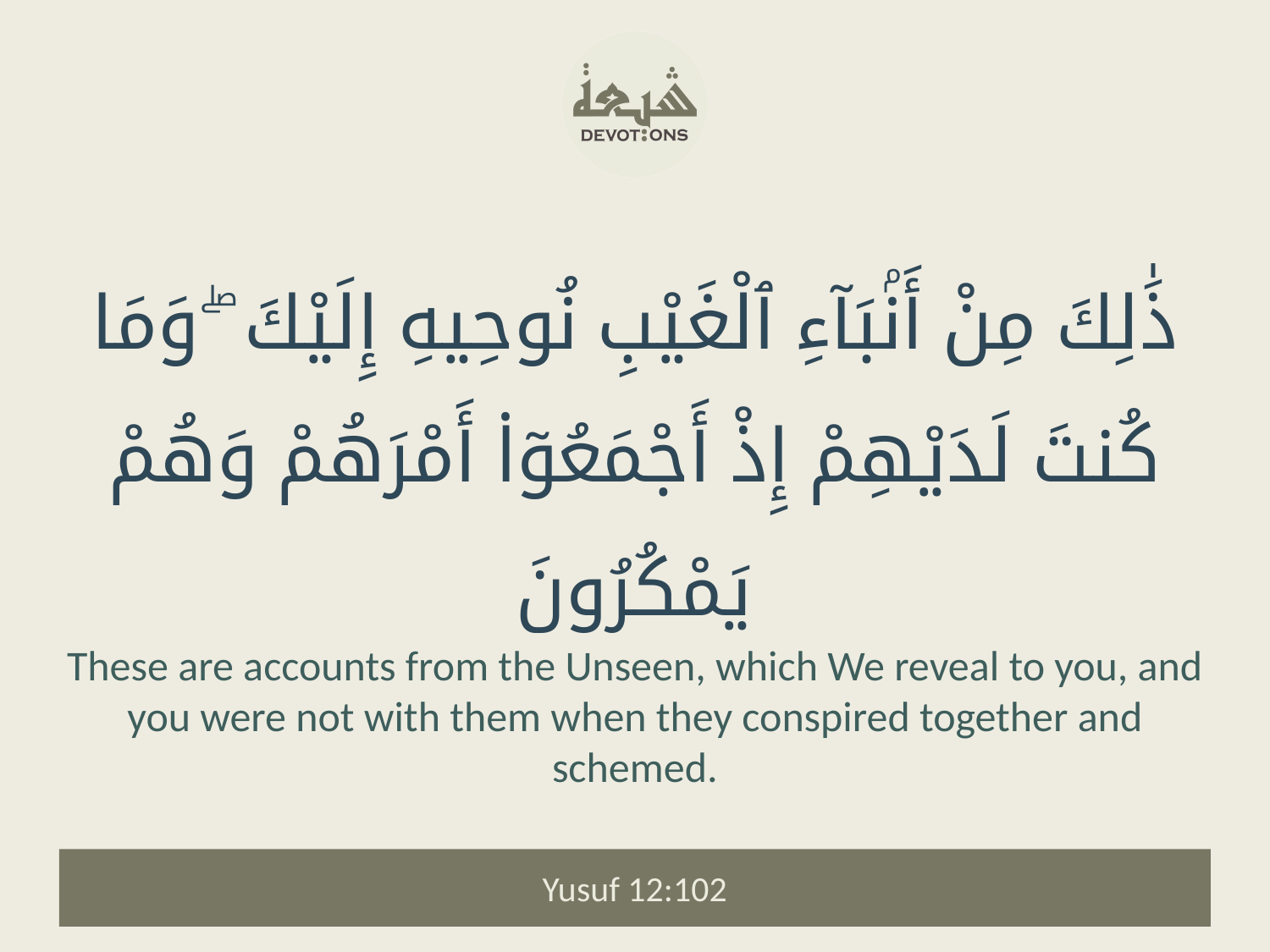

ذَٰلِكَ مِنْ أَنۢبَآءِ ٱلْغَيْبِ نُوحِيهِ إِلَيْكَ ۖ وَمَا كُنتَ لَدَيْهِمْ إِذْ أَجْمَعُوٓا۟ أَمْرَهُمْ وَهُمْ يَمْكُرُونَ
These are accounts from the Unseen, which We reveal to you, and you were not with them when they conspired together and schemed.
Yusuf 12:102